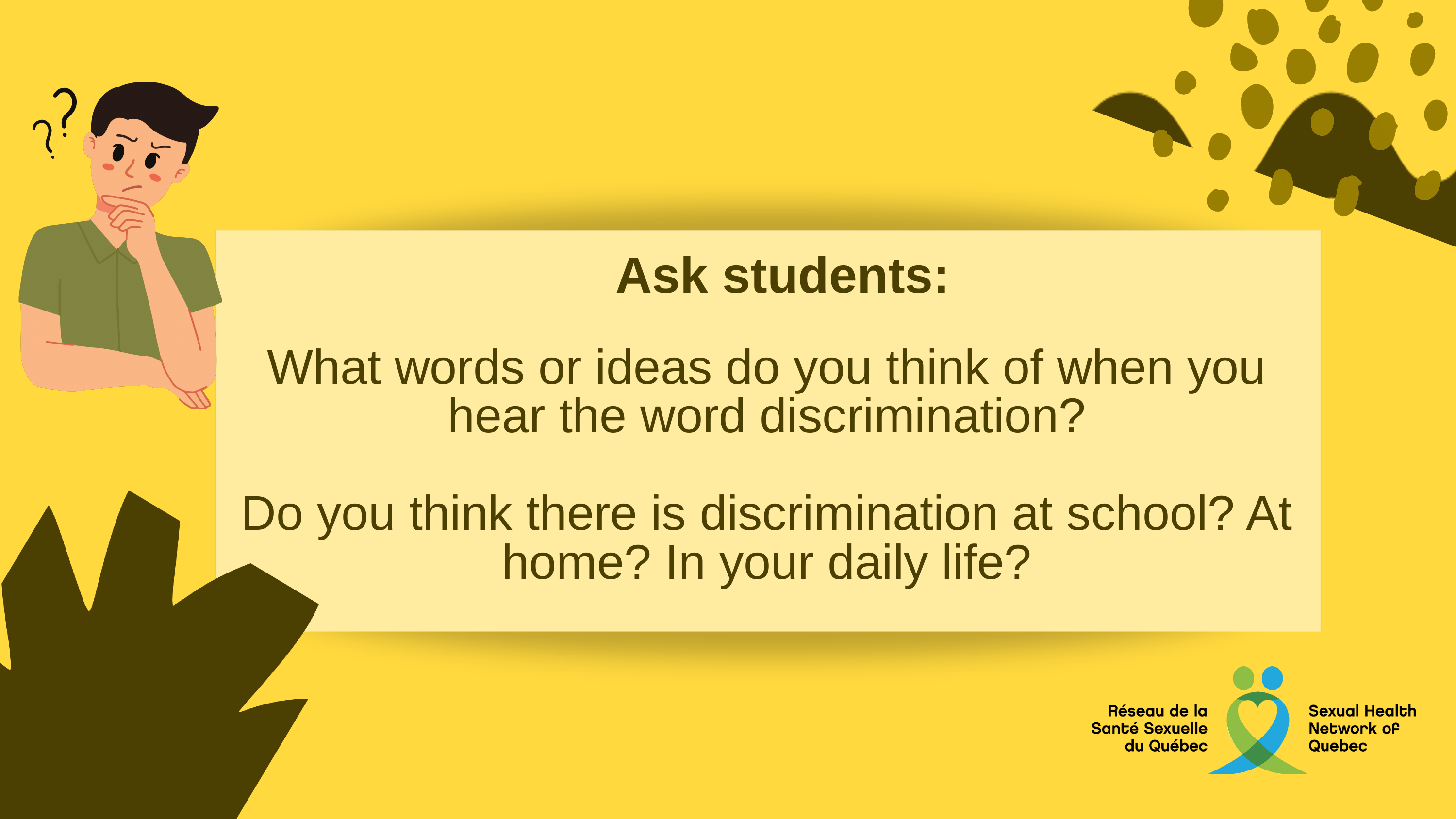

Ask students:
What words or ideas do you think of when you hear the word discrimination?

Do you think there is discrimination at school? At home? In your daily life?